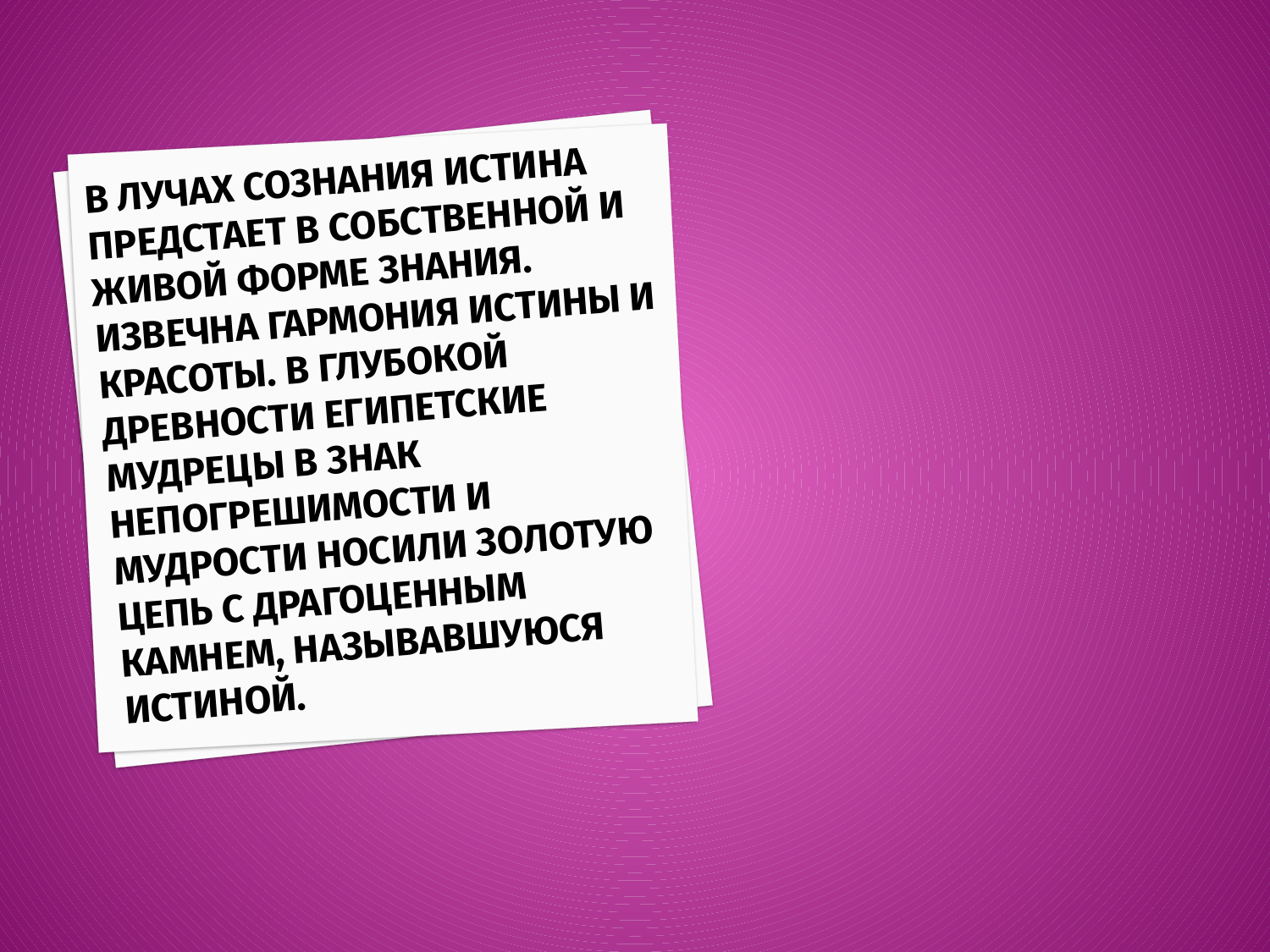

# В лучах сознания истина предстает в собственной и живой форме знания. Извечна гармония истины и красоты. В глубокой древности египетские мудрецы в знак непогрешимости и мудрости носили золотую цепь с драгоценным камнем, называвшуюся истиной.